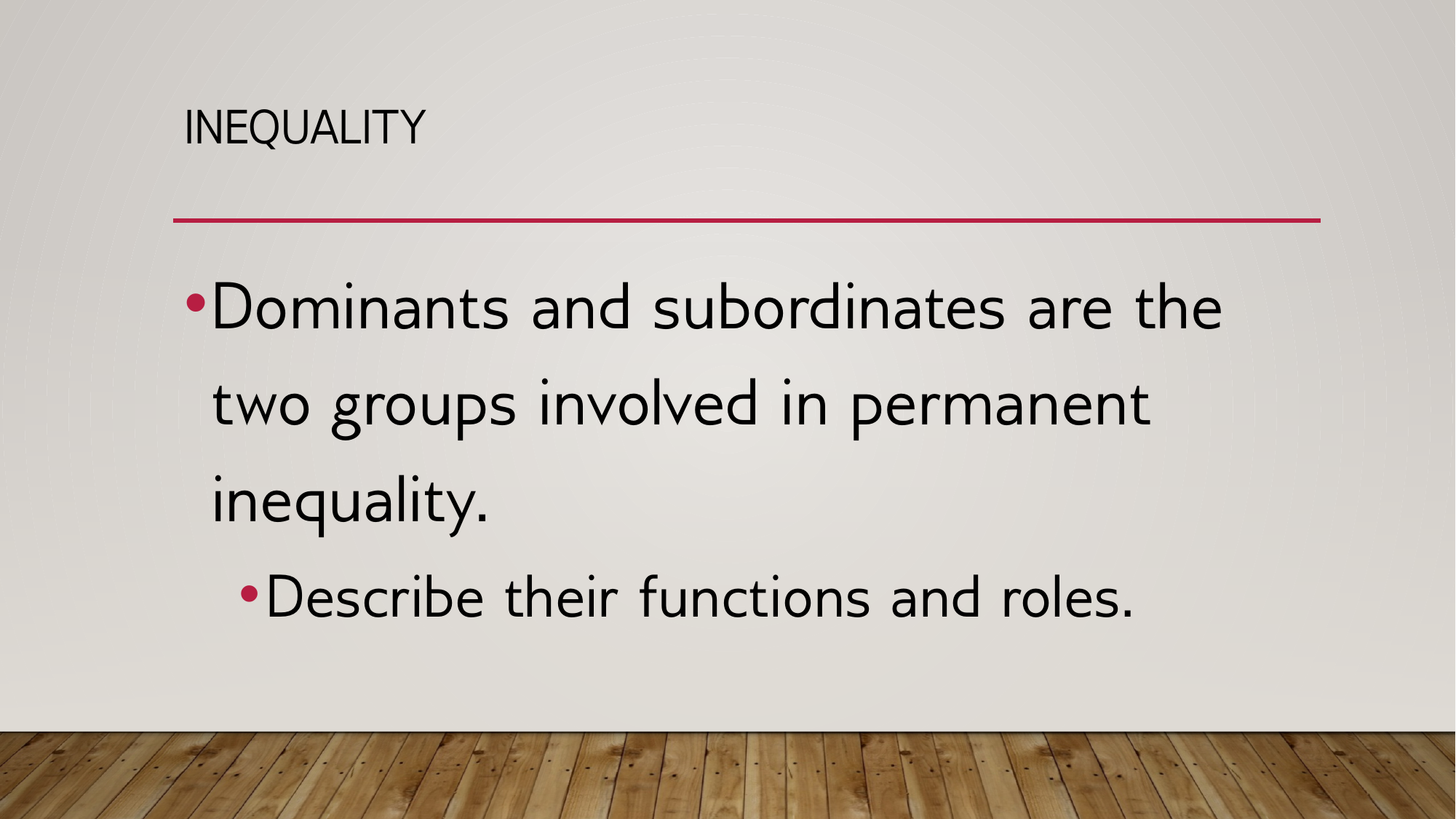

# inequality
Dominants and subordinates are the two groups involved in permanent inequality.
Describe their functions and roles.